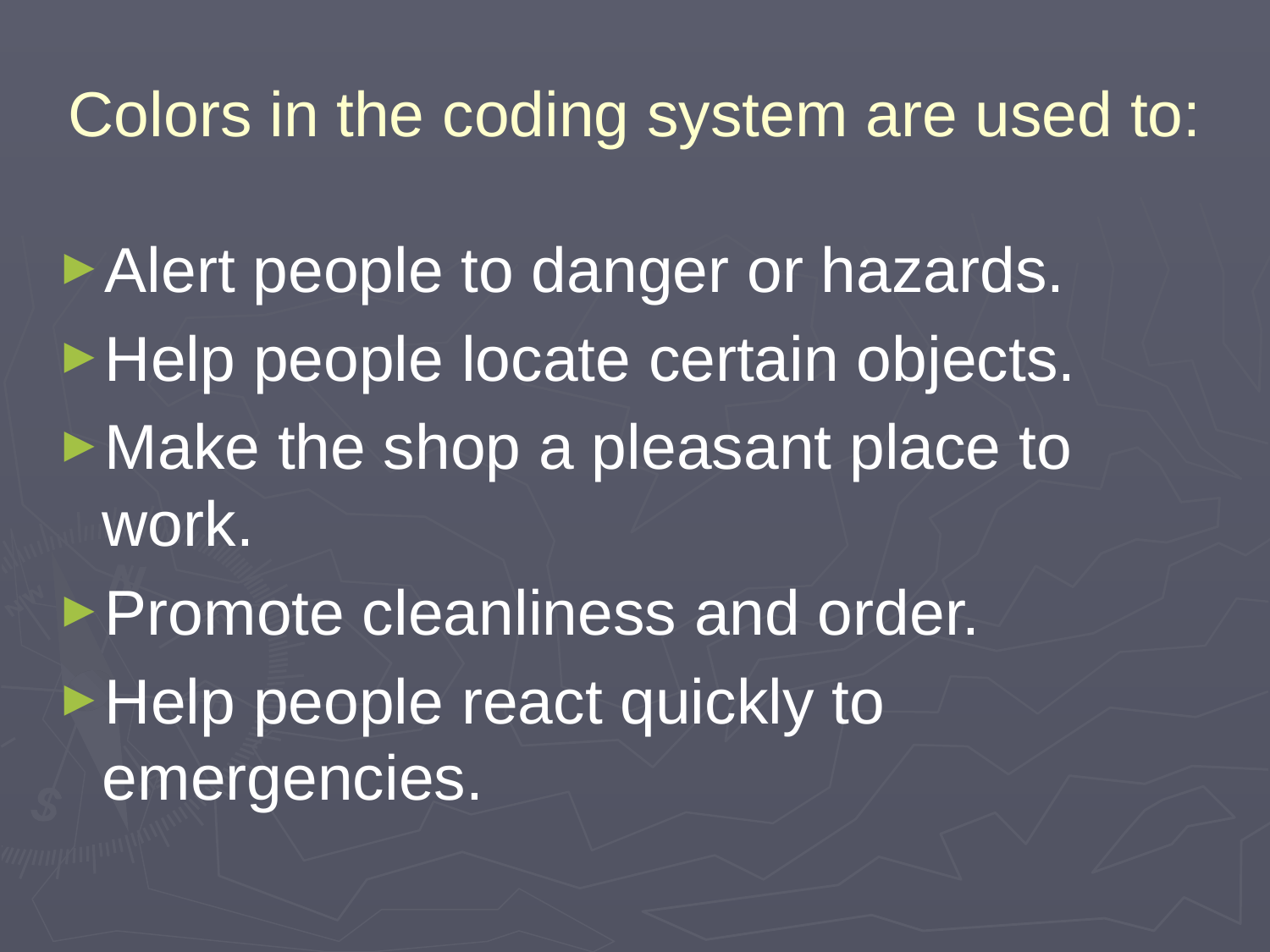

# Colors in the coding system are used to:
Alert people to danger or hazards.
Help people locate certain objects.
Make the shop a pleasant place to work.
Promote cleanliness and order.
Help people react quickly to emergencies.